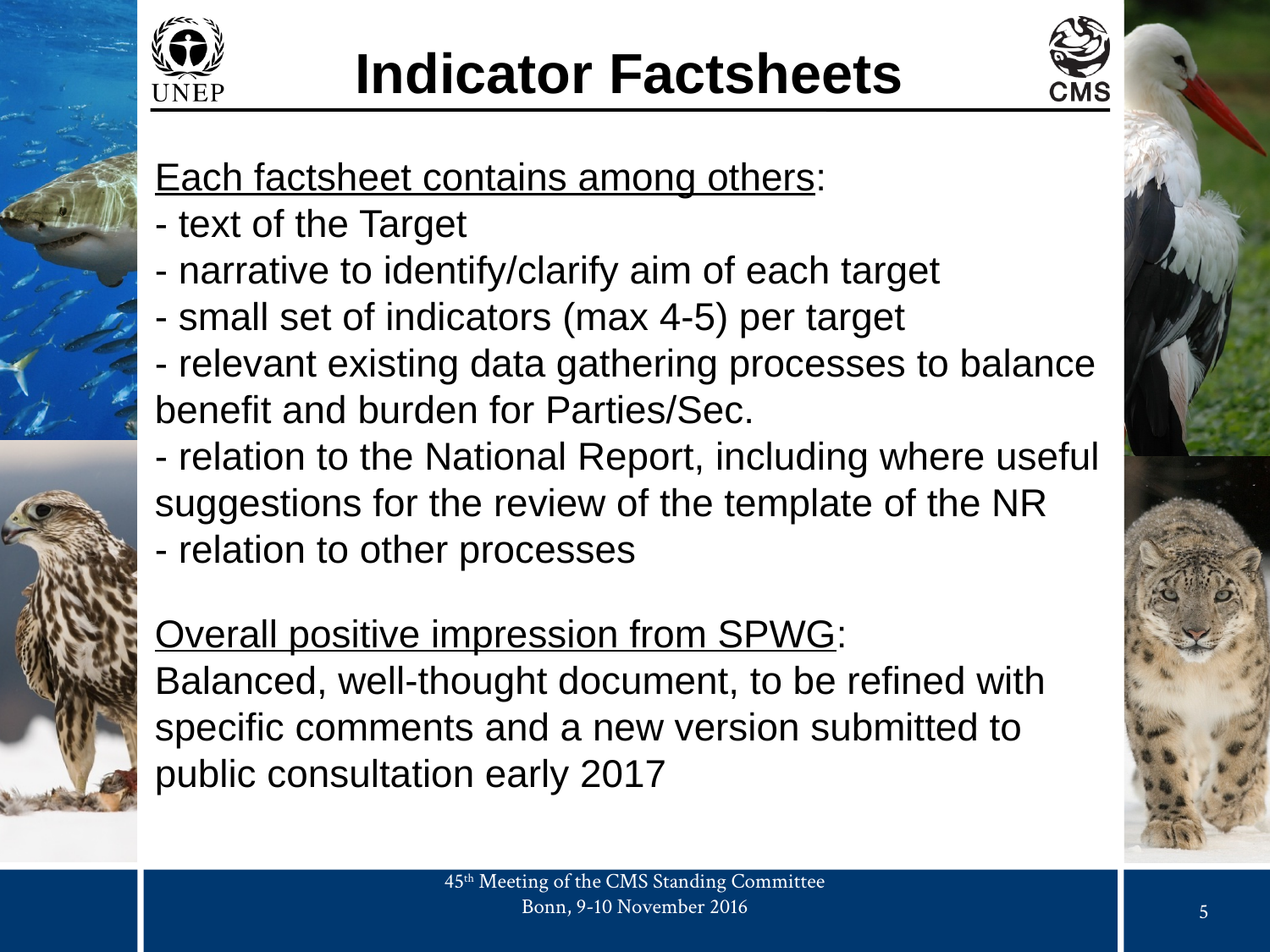

Indicator Factsheets
Each factsheet contains among others:
- text of the Target
- narrative to identify/clarify aim of each target
- small set of indicators (max 4-5) per target
- relevant existing data gathering processes to balance benefit and burden for Parties/Sec.
- relation to the National Report, including where useful suggestions for the review of the template of the NR
- relation to other processes

Overall positive impression from SPWG:
Balanced, well-thought document, to be refined with specific comments and a new version submitted to public consultation early 2017